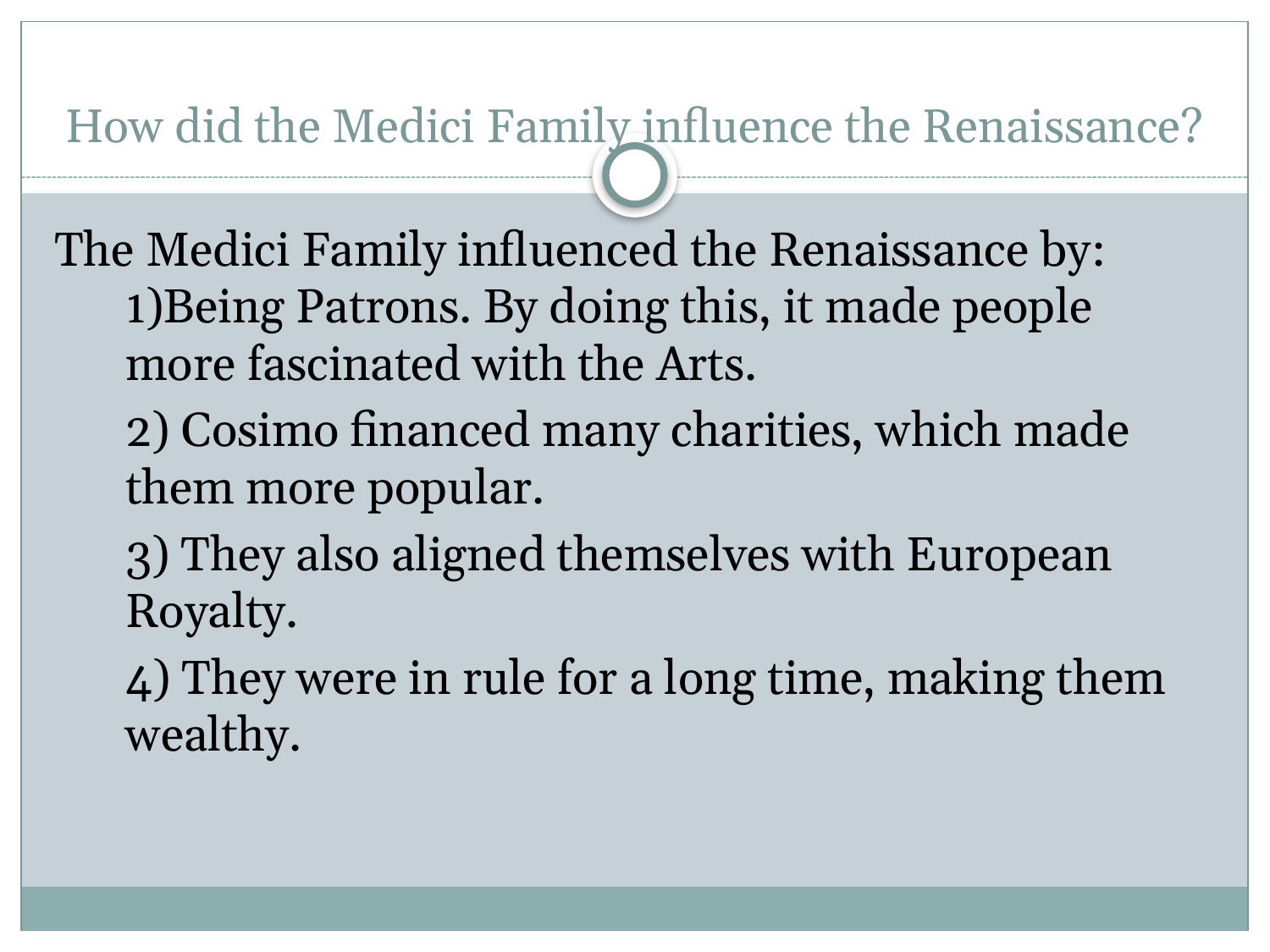

# How did the Medici Family influence the Renaissance?
The Medici Family influenced the Renaissance by: 1)Being Patrons. By doing this, it made people more fascinated with the Arts.
	2) Cosimo financed many charities, which made them more popular.
	3) They also aligned themselves with European Royalty.
	4) They were in rule for a long time, making them wealthy.